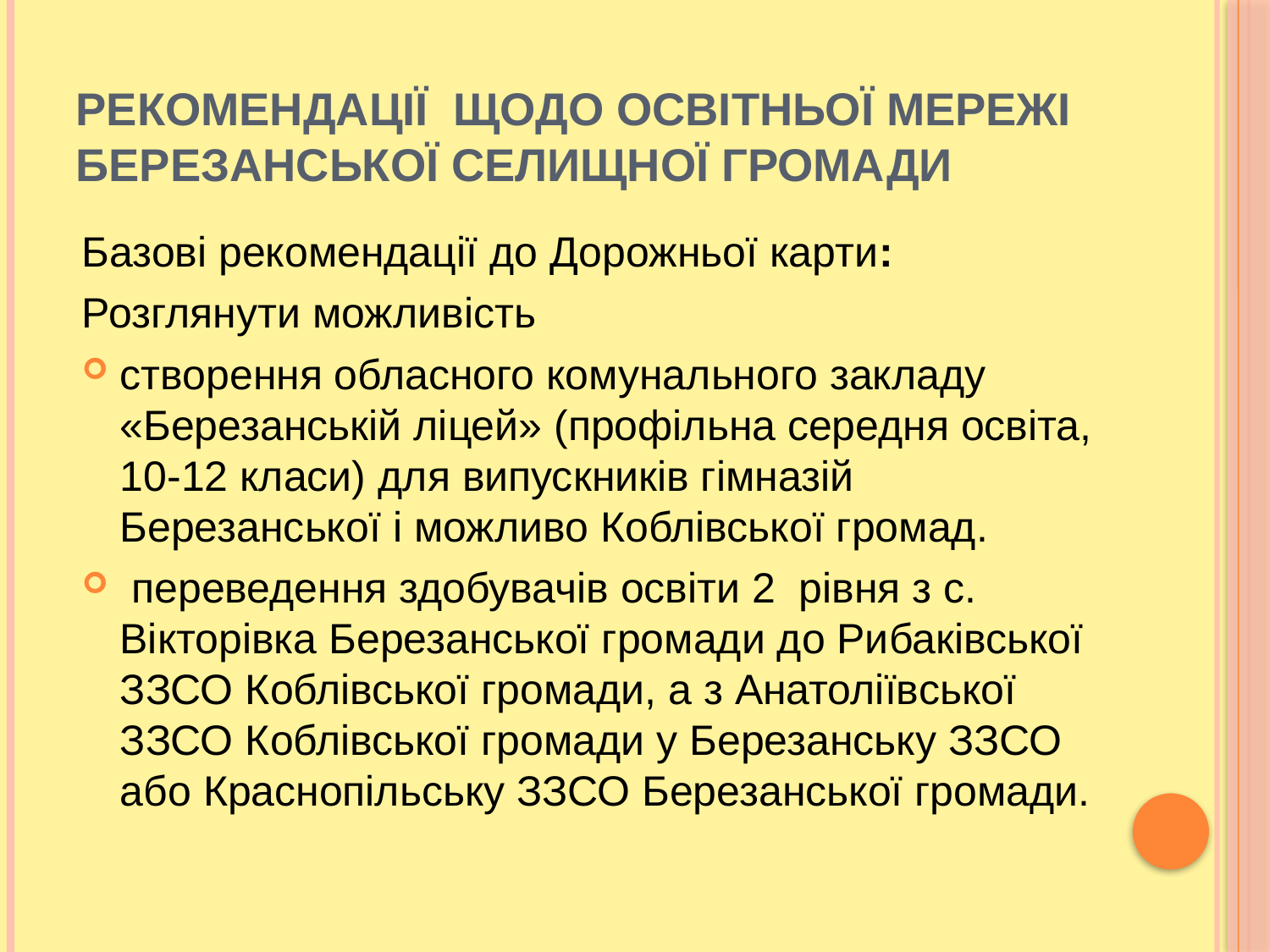

# Рекомендації  щодо освітньої мережі Березанської селищної громади
Базові рекомендації до Дорожньої карти:
Розглянути можливість
створення обласного комунального закладу «Березанській ліцей» (профільна середня освіта, 10-12 класи) для випускників гімназій Березанської і можливо Коблівської громад.
 переведення здобувачів освіти 2  рівня з с. Вікторівка Березанської громади до Рибаківської ЗЗСО Коблівської громади, а з Анатоліївської ЗЗСО Коблівської громади у Березанську ЗЗСО або Краснопільську ЗЗСО Березанської громади.